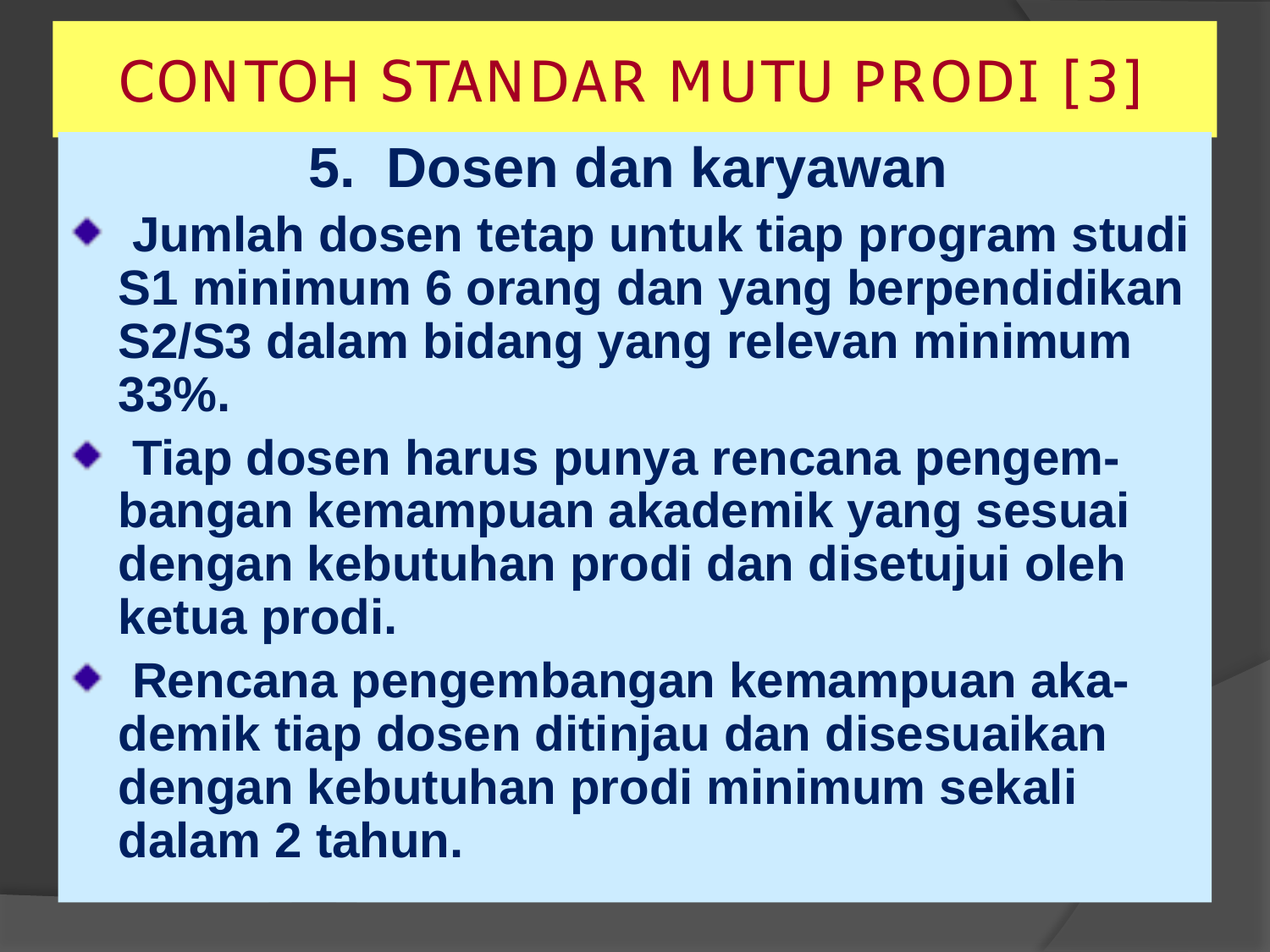

CONTOH STANDAR MUTU PRODI [3]
5.  Dosen dan karyawan
 Jumlah dosen tetap untuk tiap program studi S1 minimum 6 orang dan yang berpendidikan S2/S3 dalam bidang yang relevan minimum 33%.
 Tiap dosen harus punya rencana pengem-bangan kemampuan akademik yang sesuai dengan kebutuhan prodi dan disetujui oleh ketua prodi.
 Rencana pengembangan kemampuan aka-demik tiap dosen ditinjau dan disesuaikan dengan kebutuhan prodi minimum sekali dalam 2 tahun.